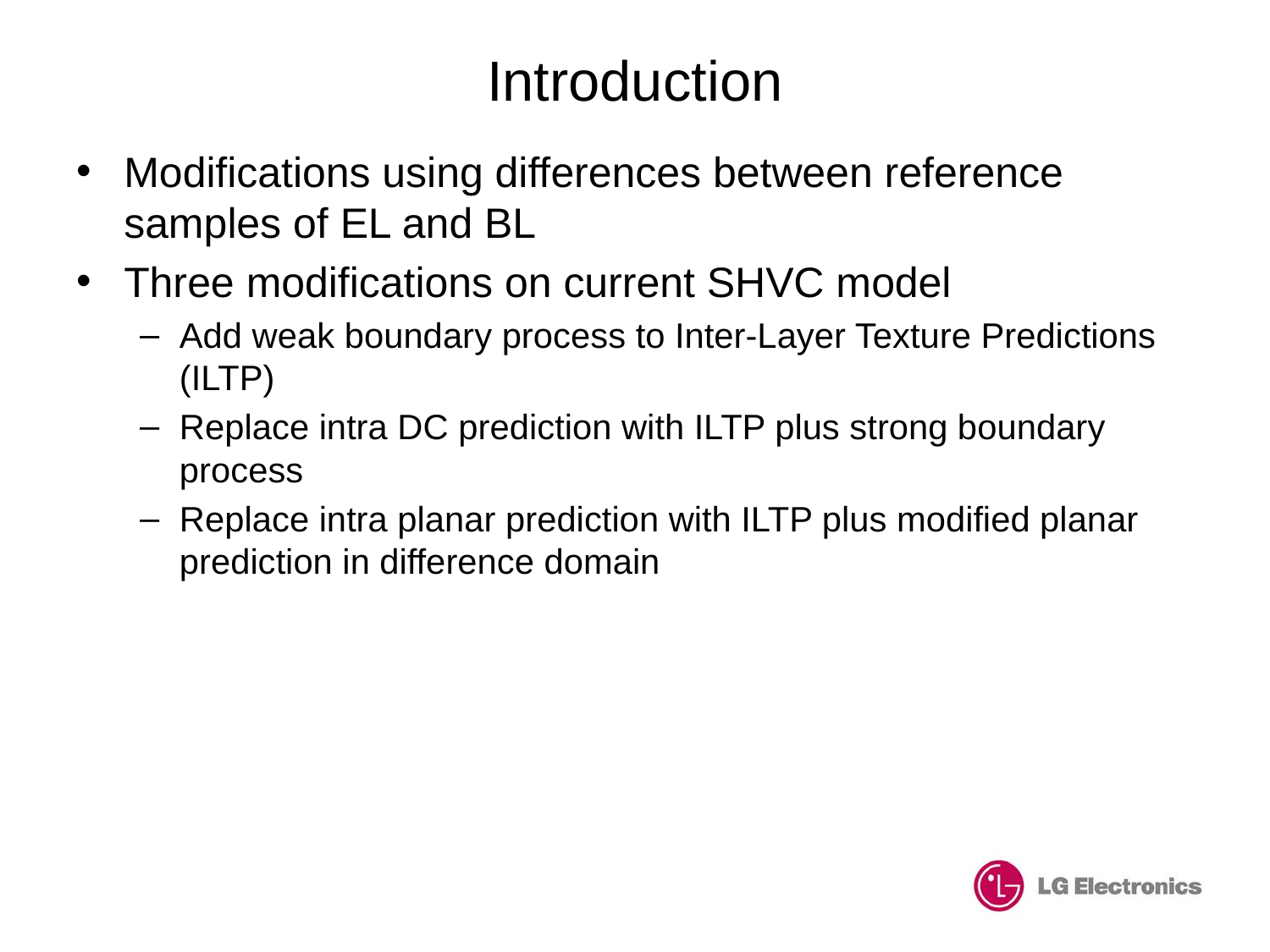

# Introduction
Modifications using differences between reference samples of EL and BL
Three modifications on current SHVC model
Add weak boundary process to Inter-Layer Texture Predictions (ILTP)
Replace intra DC prediction with ILTP plus strong boundary process
Replace intra planar prediction with ILTP plus modified planar prediction in difference domain